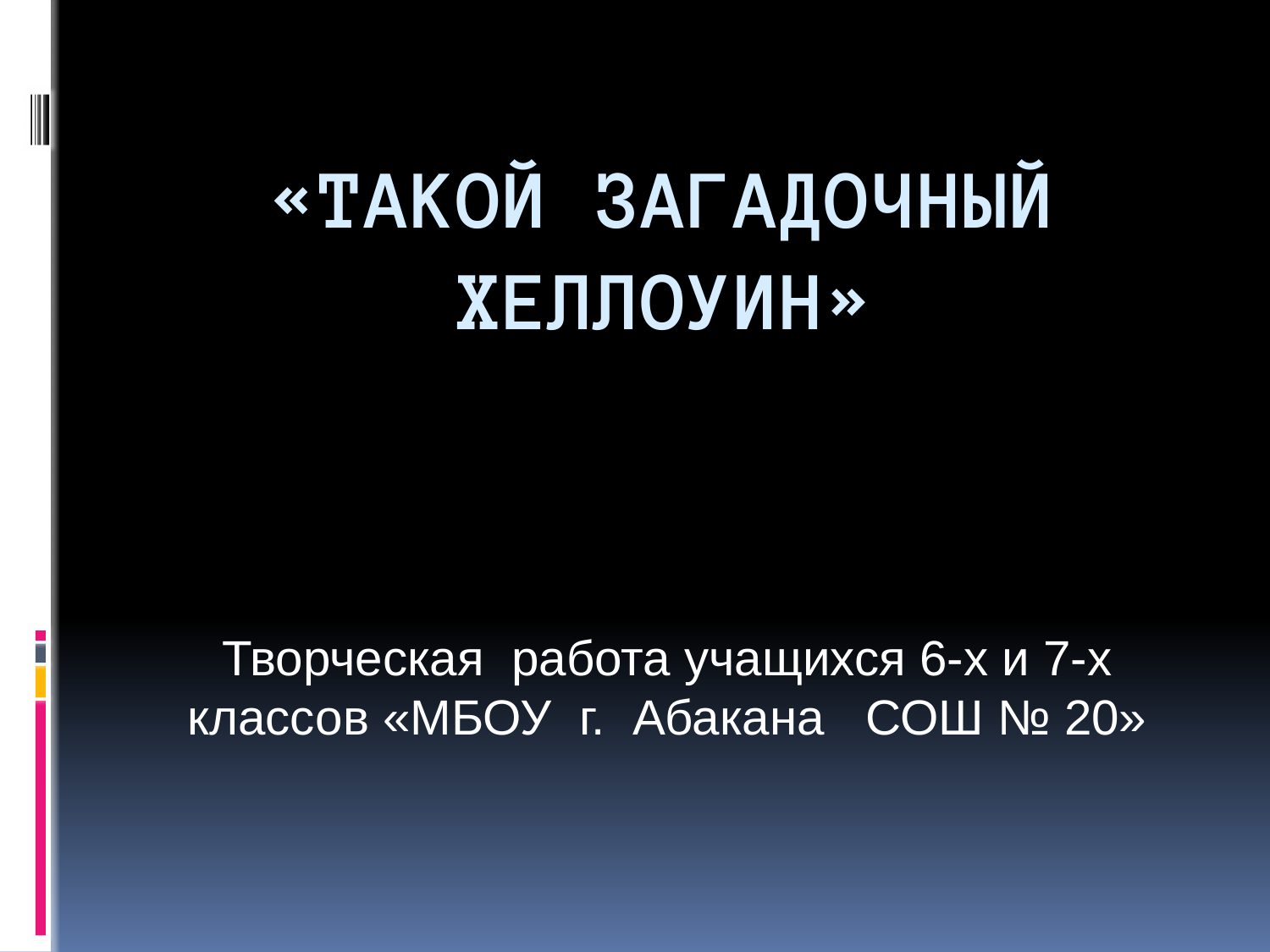

# «Такой загадочный хеллоуин»
Творческая  работа учащихся 6-х и 7-х классов «МБОУ  г.  Абакана   СОШ № 20»